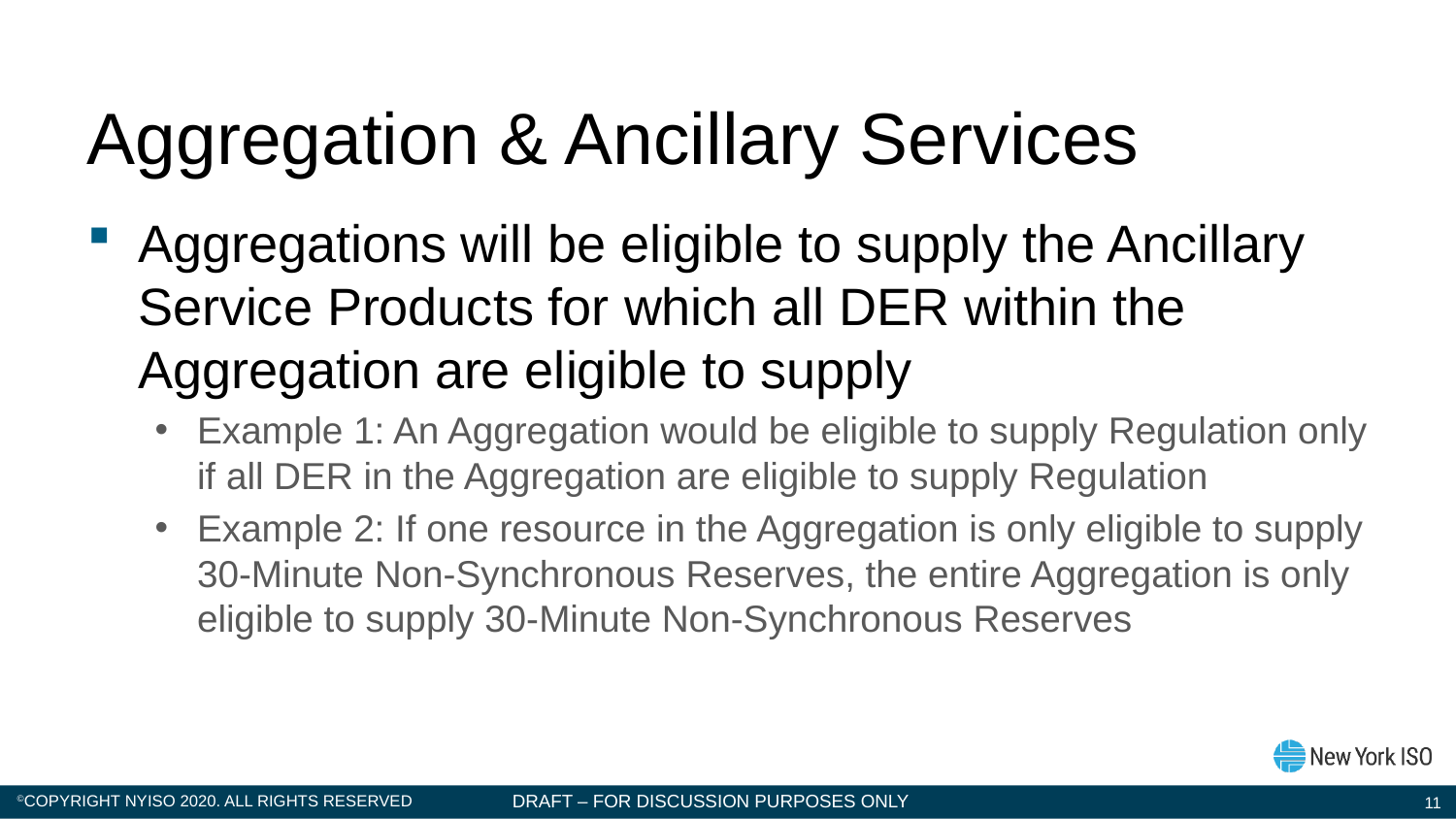

# Aggregation & Ancillary Services
Aggregations will be eligible to supply the Ancillary Service Products for which all DER within the Aggregation are eligible to supply
Example 1: An Aggregation would be eligible to supply Regulation only if all DER in the Aggregation are eligible to supply Regulation
Example 2: If one resource in the Aggregation is only eligible to supply 30-Minute Non-Synchronous Reserves, the entire Aggregation is only eligible to supply 30-Minute Non-Synchronous Reserves